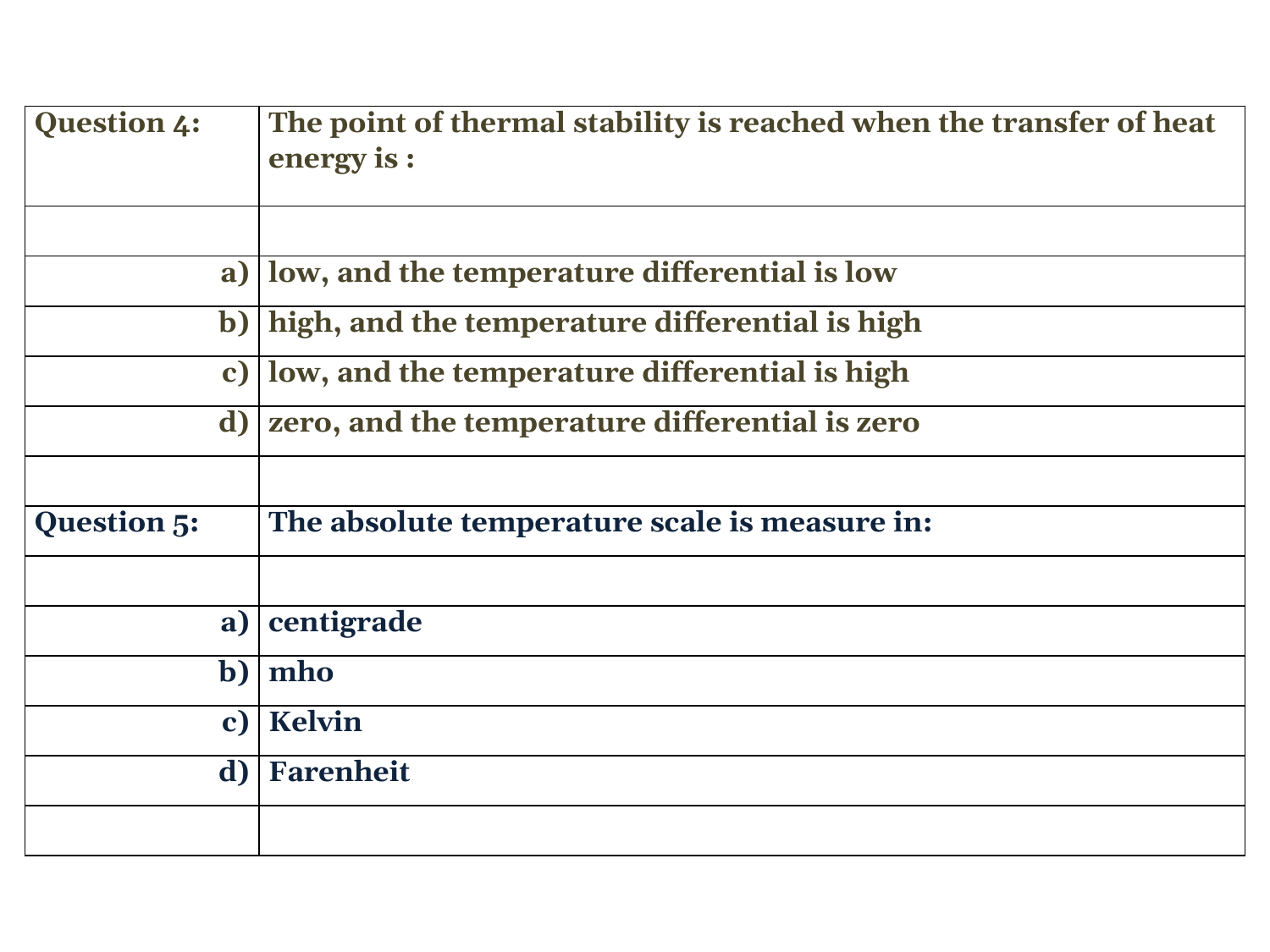

| Question 4: | The point of thermal stability is reached when the transfer of heat energy is : |
| --- | --- |
|  |  |
| a) | low, and the temperature differential is low |
| b) | high, and the temperature differential is high |
| c) | low, and the temperature differential is high |
| d) | zero, and the temperature differential is zero |
|  |  |
| Question 5: | The absolute temperature scale is measure in: |
|  |  |
| a) | centigrade |
| b) | mho |
| c) | Kelvin |
| d) | Farenheit |
|  |  |